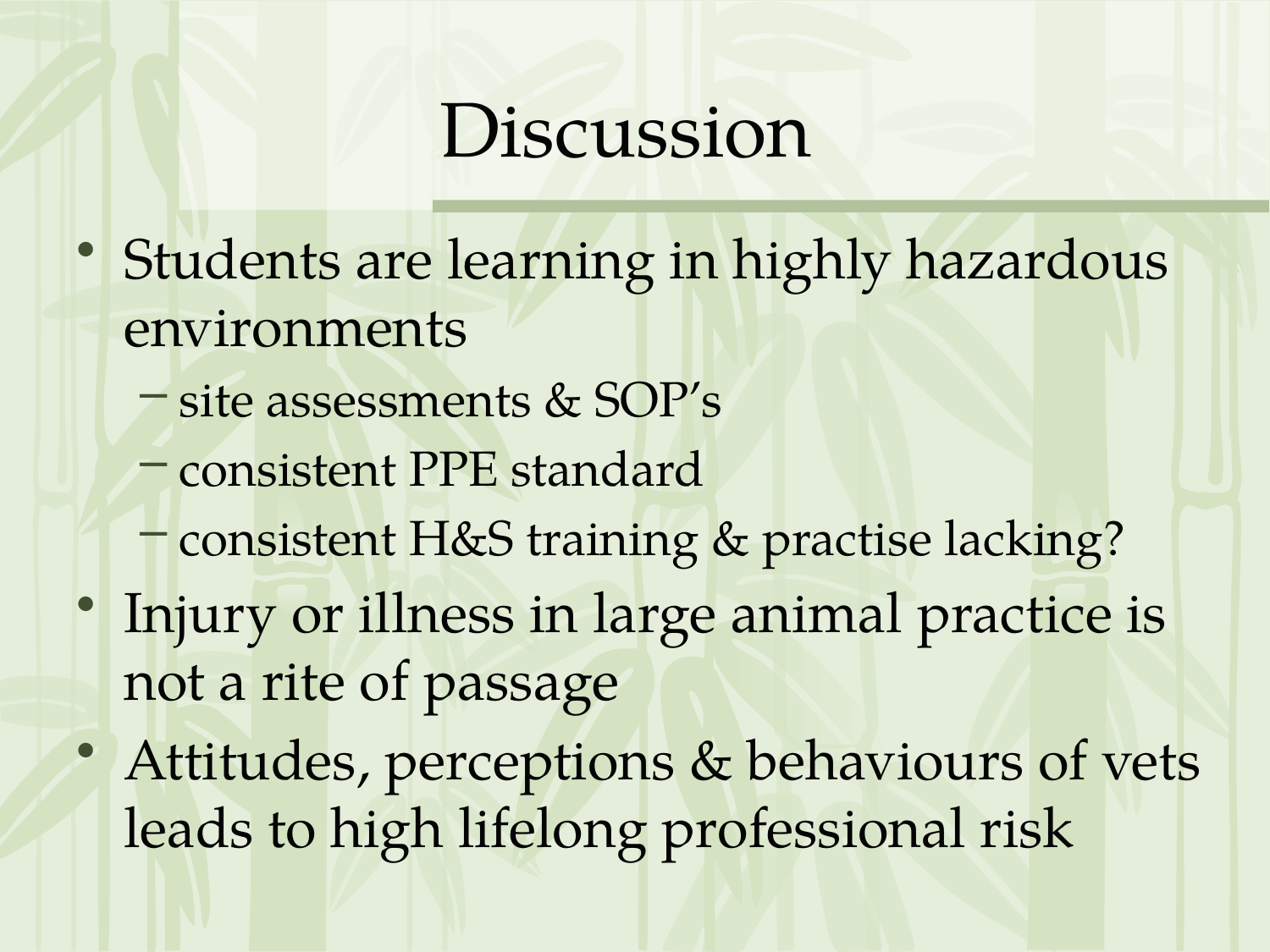

# Discussion
Students are learning in highly hazardous environments
site assessments & SOP’s
consistent PPE standard
consistent H&S training & practise lacking?
Injury or illness in large animal practice is not a rite of passage
Attitudes, perceptions & behaviours of vets leads to high lifelong professional risk